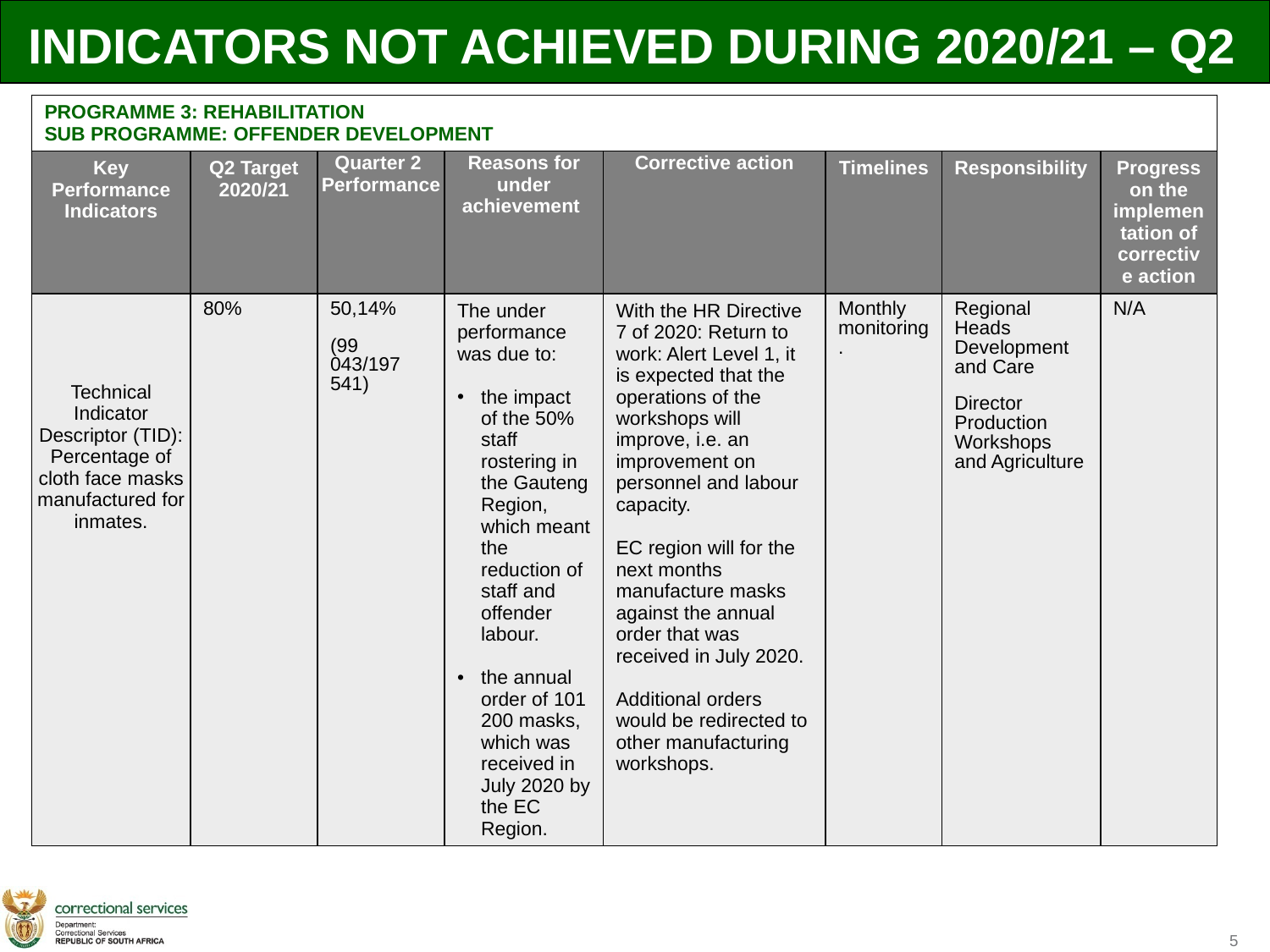

INDICATORS NOT ACHIEVED DURING 2020/21 – Q2
| PROGRAMME 3: REHABILITATION SUB PROGRAMME: OFFENDER DEVELOPMENT |  |  |  |  |  |  |  |
| --- | --- | --- | --- | --- | --- | --- | --- |
| Key Performance Indicators | Q2 Target 2020/21 | Quarter 2 Performance | Reasons for under achievement | Corrective action | Timelines | Responsibility | Progress on the implementation of corrective action |
| Technical Indicator Descriptor (TID): Percentage of cloth face masks manufactured for inmates. | 80% | 50,14% (99 043/197 541) | The under performance was due to: the impact of the 50% staff rostering in the Gauteng Region, which meant the reduction of staff and offender labour. the annual order of 101 200 masks, which was received in July 2020 by the EC Region. | With the HR Directive 7 of 2020: Return to work: Alert Level 1, it is expected that the operations of the workshops will improve, i.e. an improvement on personnel and labour capacity. EC region will for the next months manufacture masks against the annual order that was received in July 2020. Additional orders would be redirected to other manufacturing workshops. | Monthly monitoring. | Regional Heads Development and Care Director Production Workshops and Agriculture | N/A |